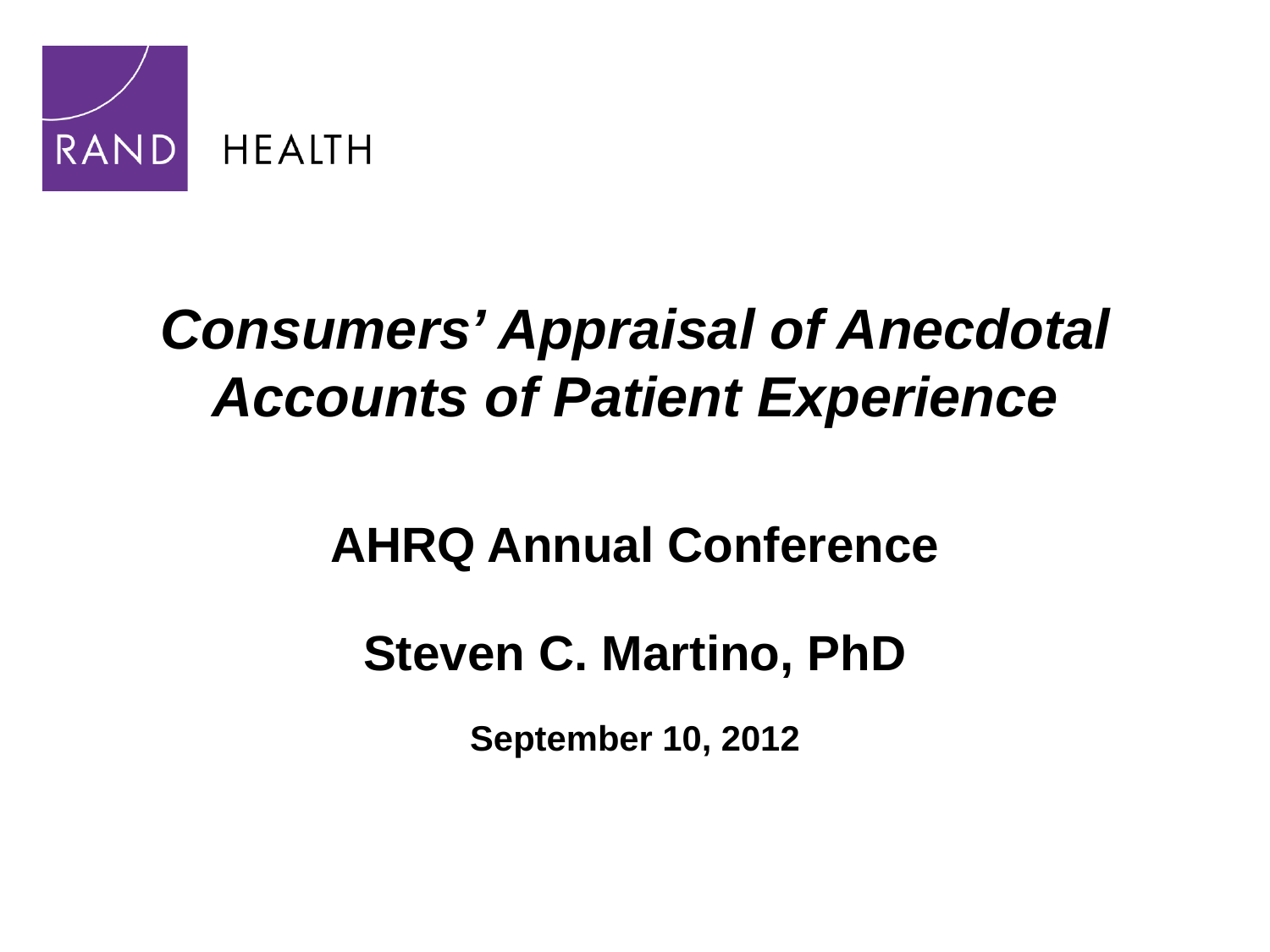

# Consumers’ Appraisal of Anecdotal Accounts of Patient Experience
AHRQ Annual Conference
Steven C. Martino, PhD
September 10, 2012